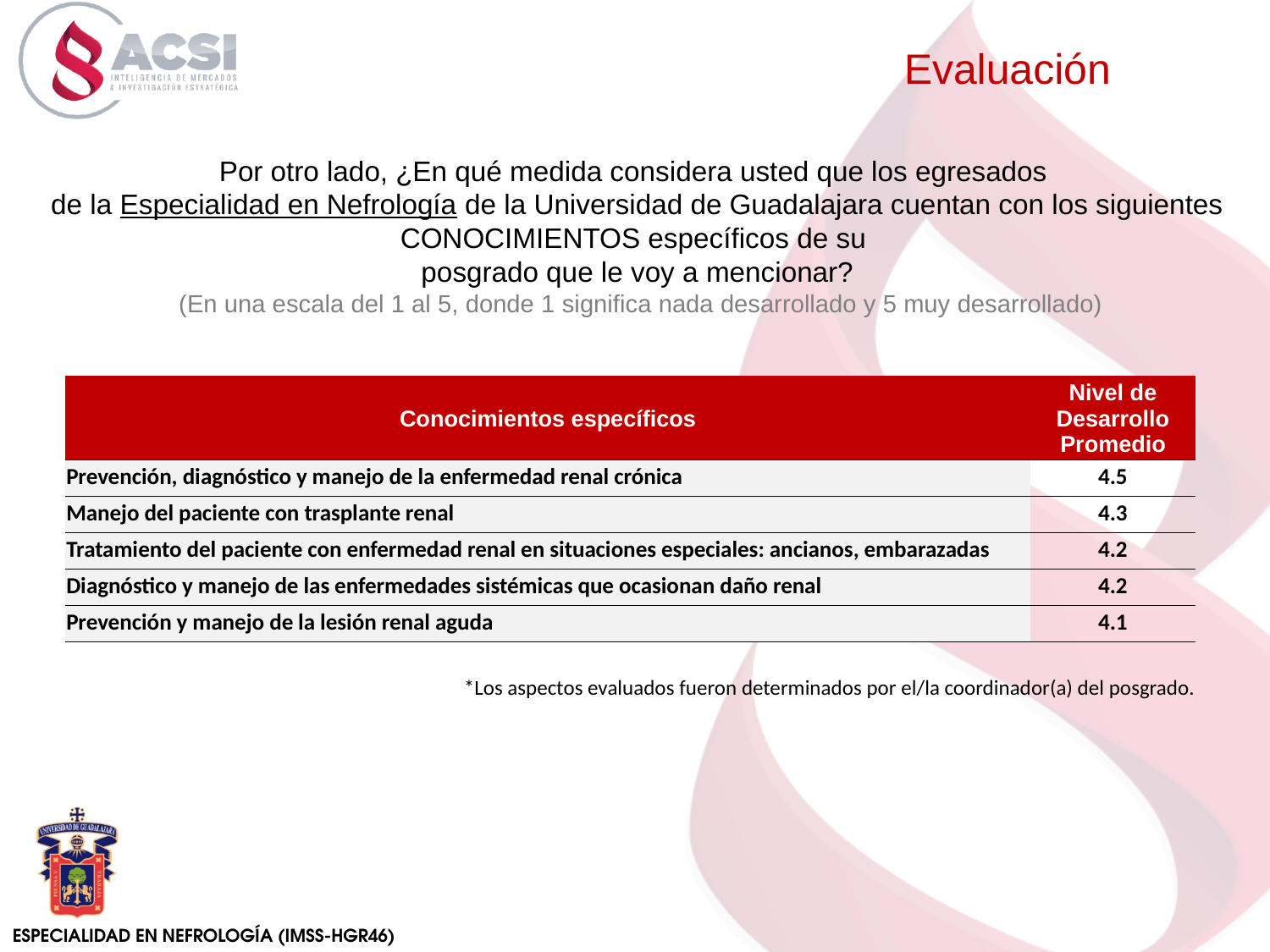

Evaluación
Por otro lado, ¿En qué medida considera usted que los egresados
de la Especialidad en Nefrología de la Universidad de Guadalajara cuentan con los siguientes CONOCIMIENTOS específicos de su
posgrado que le voy a mencionar?
 (En una escala del 1 al 5, donde 1 significa nada desarrollado y 5 muy desarrollado)
| Conocimientos específicos | Nivel de Desarrollo Promedio |
| --- | --- |
| Prevención, diagnóstico y manejo de la enfermedad renal crónica | 4.5 |
| Manejo del paciente con trasplante renal | 4.3 |
| Tratamiento del paciente con enfermedad renal en situaciones especiales: ancianos, embarazadas | 4.2 |
| Diagnóstico y manejo de las enfermedades sistémicas que ocasionan daño renal | 4.2 |
| Prevención y manejo de la lesión renal aguda | 4.1 |
*Los aspectos evaluados fueron determinados por el/la coordinador(a) del posgrado.